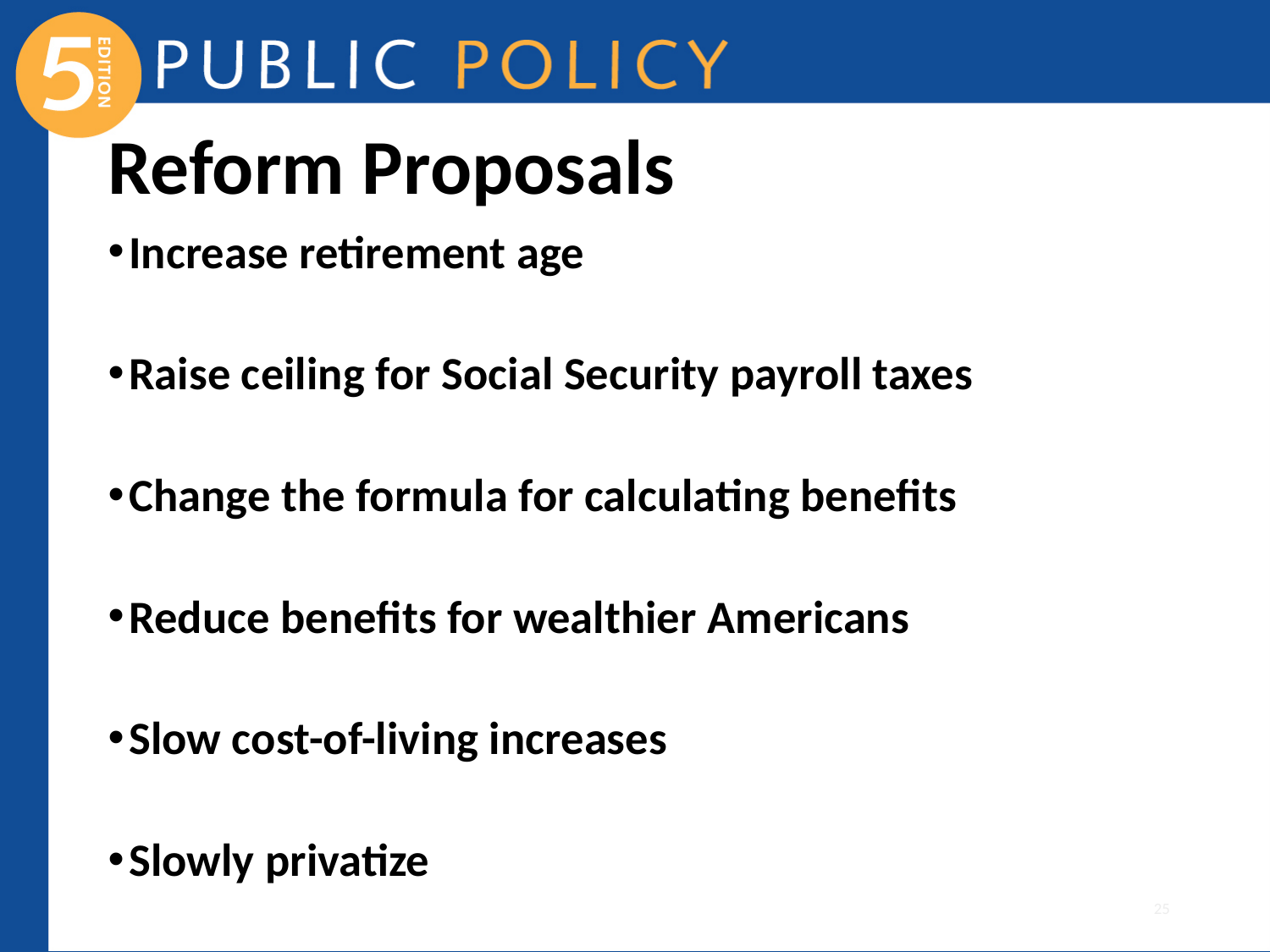

# Reform Proposals
Increase retirement age

Raise ceiling for Social Security payroll taxes

Change the formula for calculating benefits

Reduce benefits for wealthier Americans

Slow cost-of-living increases

Slowly privatize

25